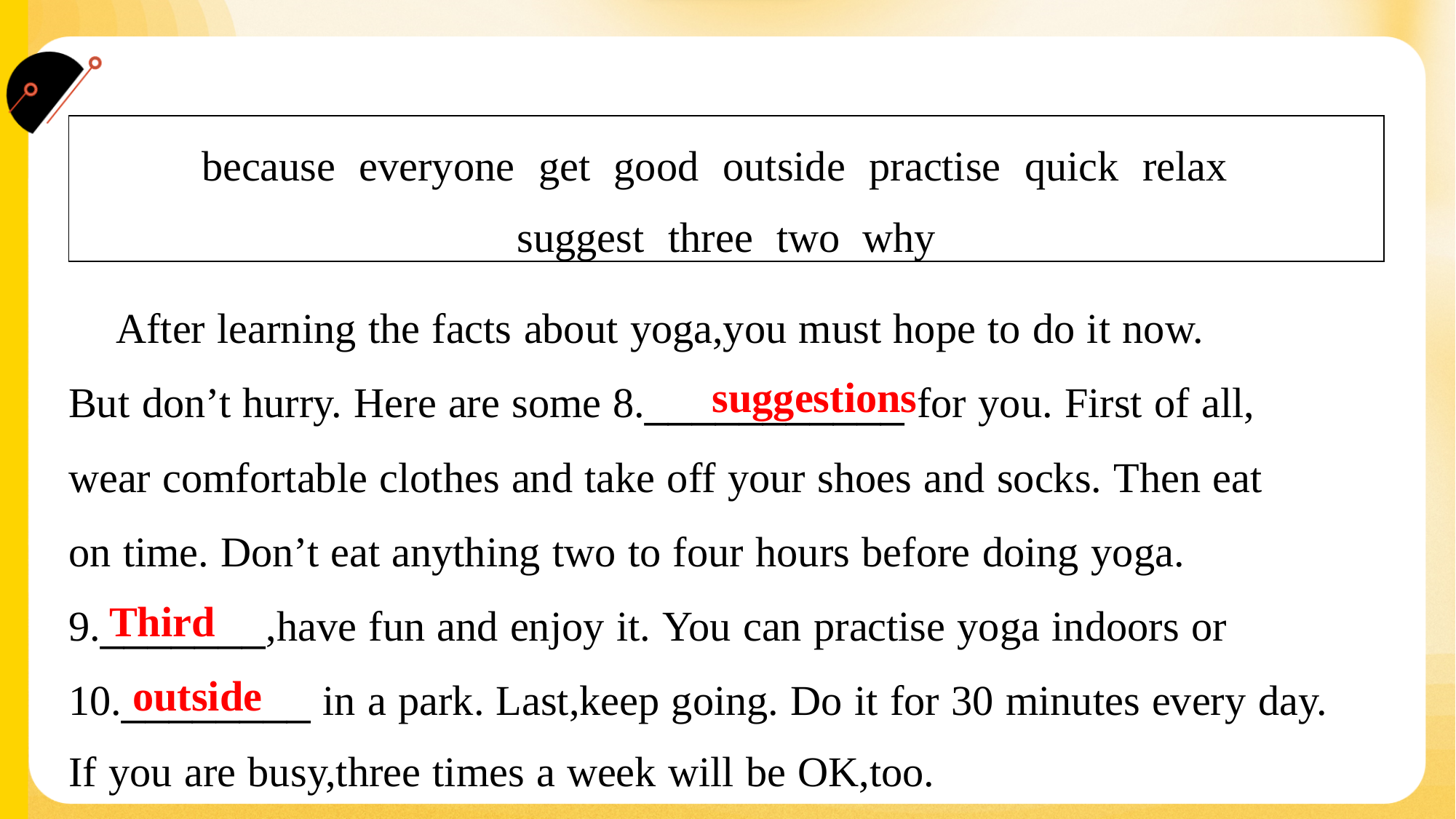

| because everyone get good outside practise quick relax suggest three two why |
| --- |
    After learning the facts about yoga,you must hope to do it now.
But don’t hurry. Here are some 8.___________ for you. First of all,
wear comfortable clothes and take off your shoes and socks. Then eat
on time. Don’t eat anything two to four hours before doing yoga.
9._______,have fun and enjoy it. You can practise yoga indoors or
10.________ in a park. Last,keep going. Do it for 30 minutes every day.
If you are busy,three times a week will be OK,too.#1.4
suggestions
Third
outside